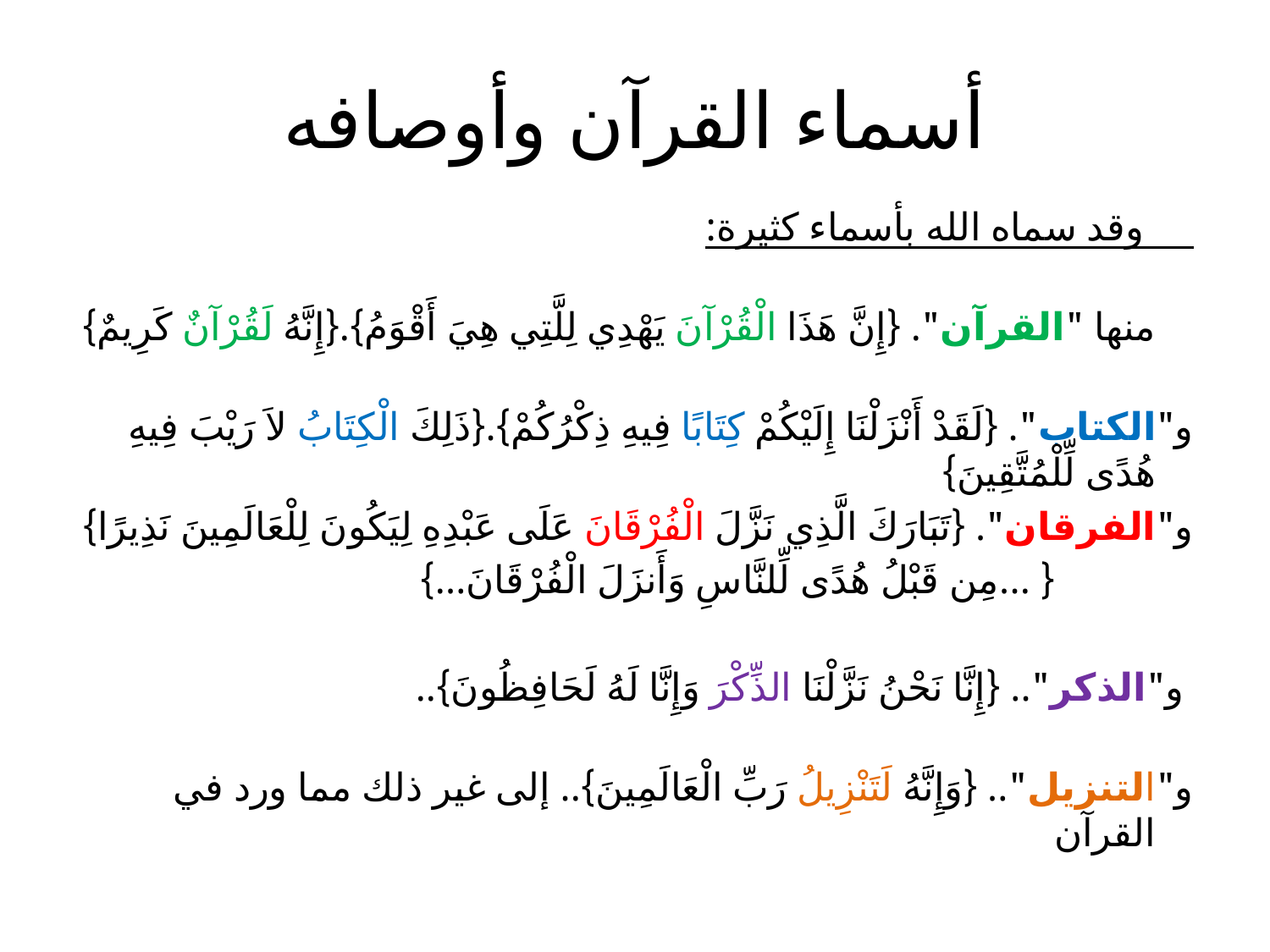

# أسماء القرآن وأوصافه
     وقد سماه الله بأسماء كثيرة:
منها "القرآن". {إِنَّ هَذَا الْقُرْآنَ يَهْدِي لِلَّتِي هِيَ أَقْوَمُ}.{إِنَّهُ لَقُرْآنٌ كَرِيمٌ}
و"الكتاب". {لَقَدْ أَنْزَلْنَا إِلَيْكُمْ كِتَابًا فِيهِ ذِكْرُكُمْ}.{ذَلِكَ الْكِتَابُ لاَ رَيْبَ فِيهِ هُدًى لِّلْمُتَّقِينَ}
و"الفرقان". {تَبَارَكَ الَّذِي نَزَّلَ الْفُرْقَانَ عَلَى عَبْدِهِ لِيَكُونَ لِلْعَالَمِينَ نَذِيرًا}
              { ...مِن قَبْلُ هُدًى لِّلنَّاسِ وَأَنزَلَ الْفُرْقَانَ...}

 و"الذكر".. {إِنَّا نَحْنُ نَزَّلْنَا الذِّكْرَ وَإِنَّا لَهُ لَحَافِظُونَ}..
و"التنزيل".. {وَإِنَّهُ لَتَنْزِيلُ رَبِّ الْعَالَمِينَ}.. إلى غير ذلك مما ورد في القرآن